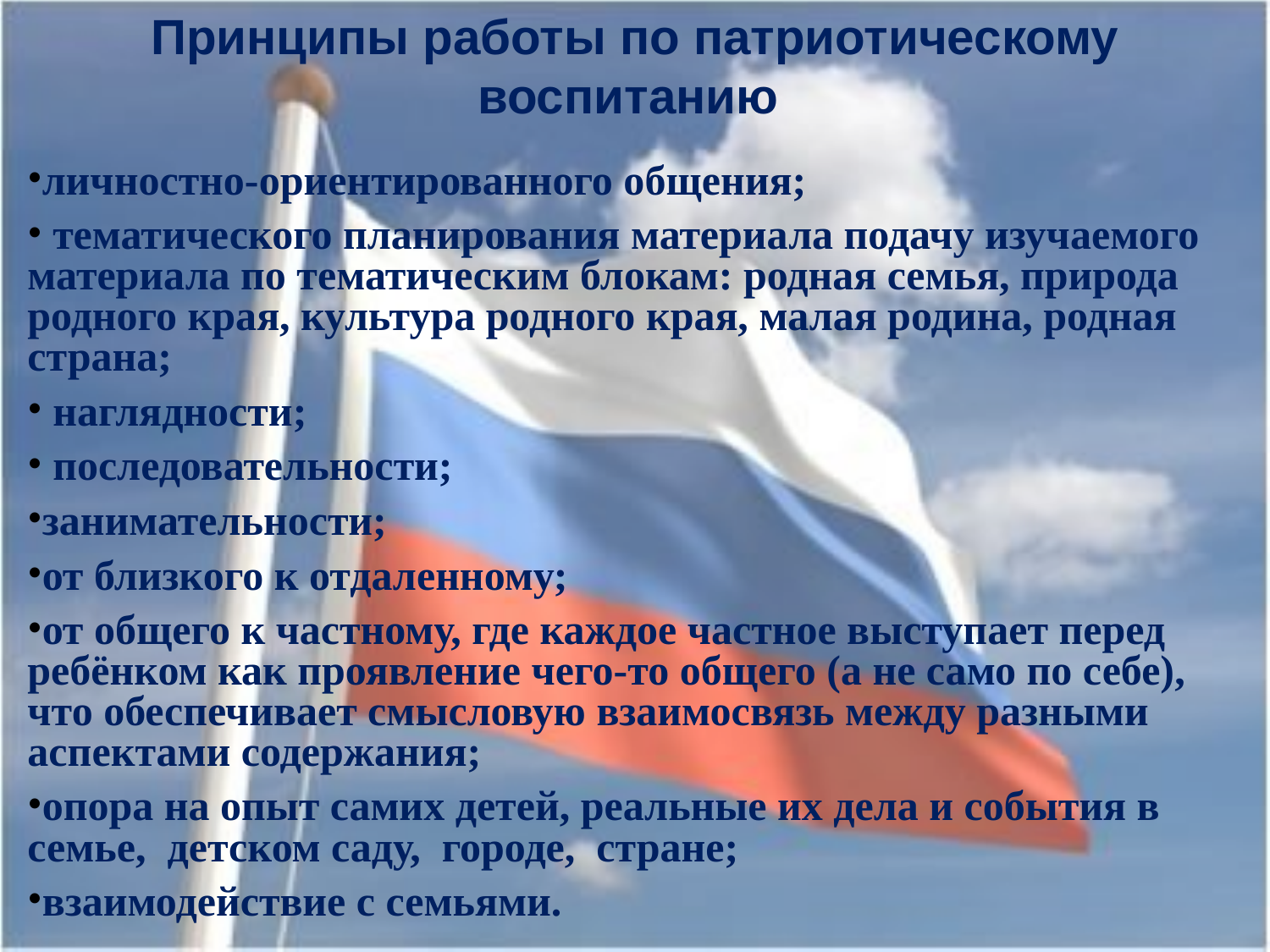

Принципы работы по патриотическому воспитанию
личностно-ориентированного общения;
 тематического планирования материала подачу изучаемого материала по тематическим блокам: родная семья, природа родного края, культура родного края, малая родина, родная страна;
 наглядности;
 последовательности;
занимательности;
от близкого к отдаленному;
от общего к частному, где каждое частное выступает перед ребёнком как проявление чего-то общего (а не само по себе), что обеспечивает смысловую взаимосвязь между разными аспектами содержания;
опора на опыт самих детей, реальные их дела и события в семье,  детском саду,  городе,  стране;
взаимодействие с семьями.